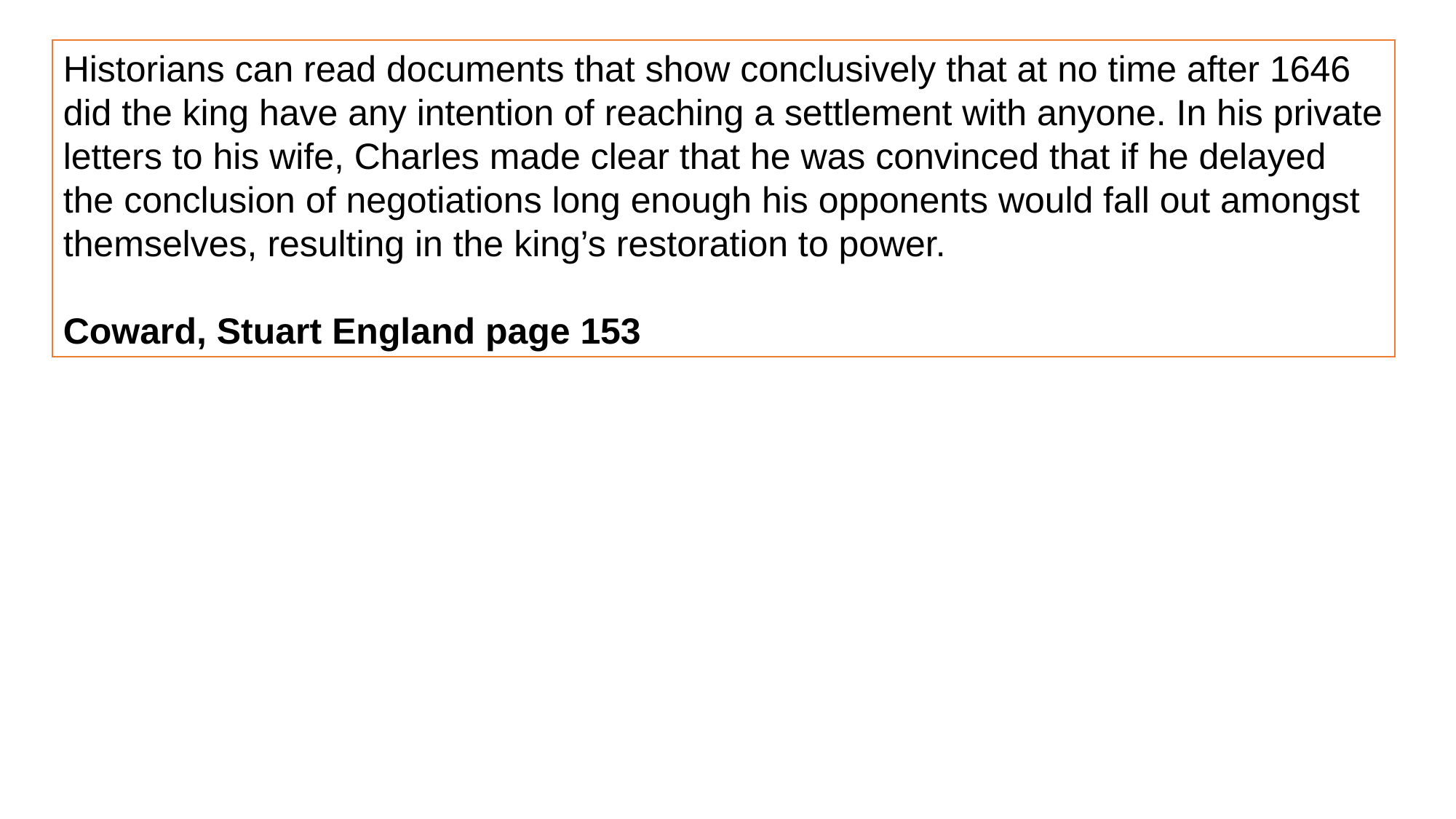

Historians can read documents that show conclusively that at no time after 1646 did the king have any intention of reaching a settlement with anyone. In his private letters to his wife, Charles made clear that he was convinced that if he delayed the conclusion of negotiations long enough his opponents would fall out amongst themselves, resulting in the king’s restoration to power.

Coward, Stuart England page 153